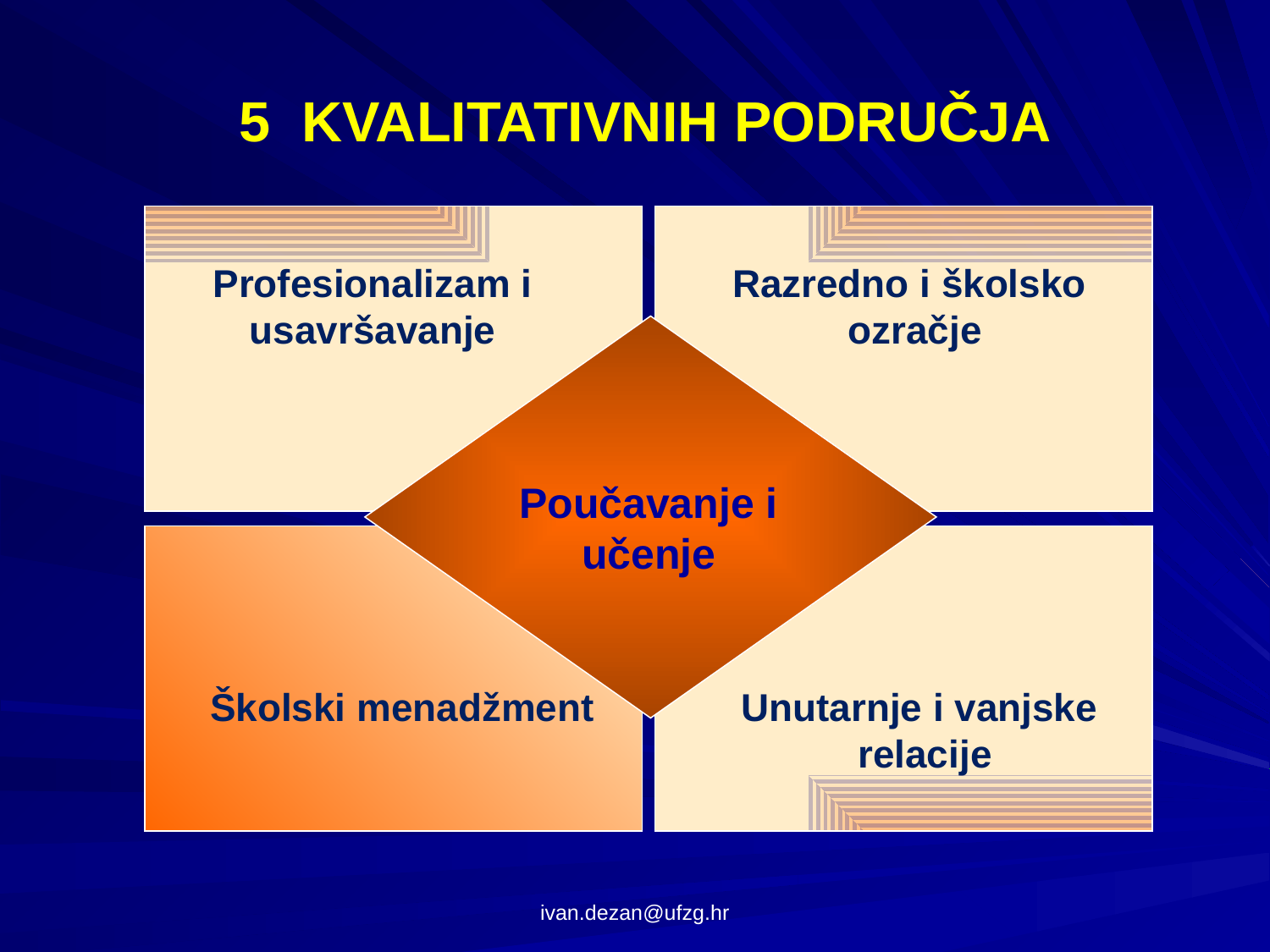

5  KVALITATIVNIH PODRUČJA

Profesionalizam i
usavršavanje

Razredno i školsko
ozračje

Poučavanje i
učenje

Školski menadžment

Unutarnje i vanjske
relacije
ivan.dezan@ufzg.hr